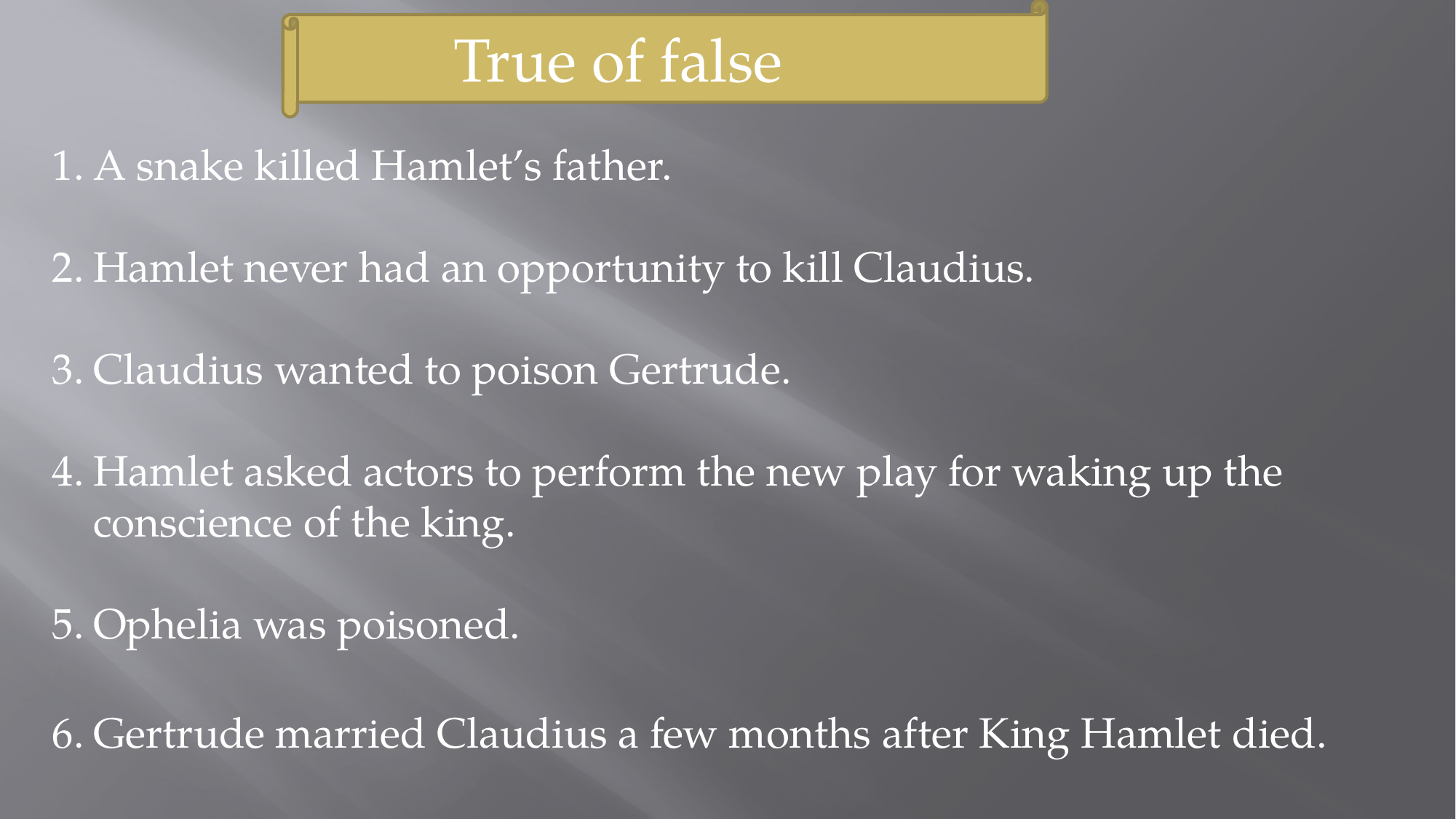

True of false
A snake killed Hamlet’s father.

Hamlet never had an opportunity to kill Claudius.

Claudius wanted to poison Gertrude.

Hamlet asked actors to perform the new play for waking up the conscience of the king.

Ophelia was poisoned.

Gertrude married Claudius a few months after King Hamlet died.